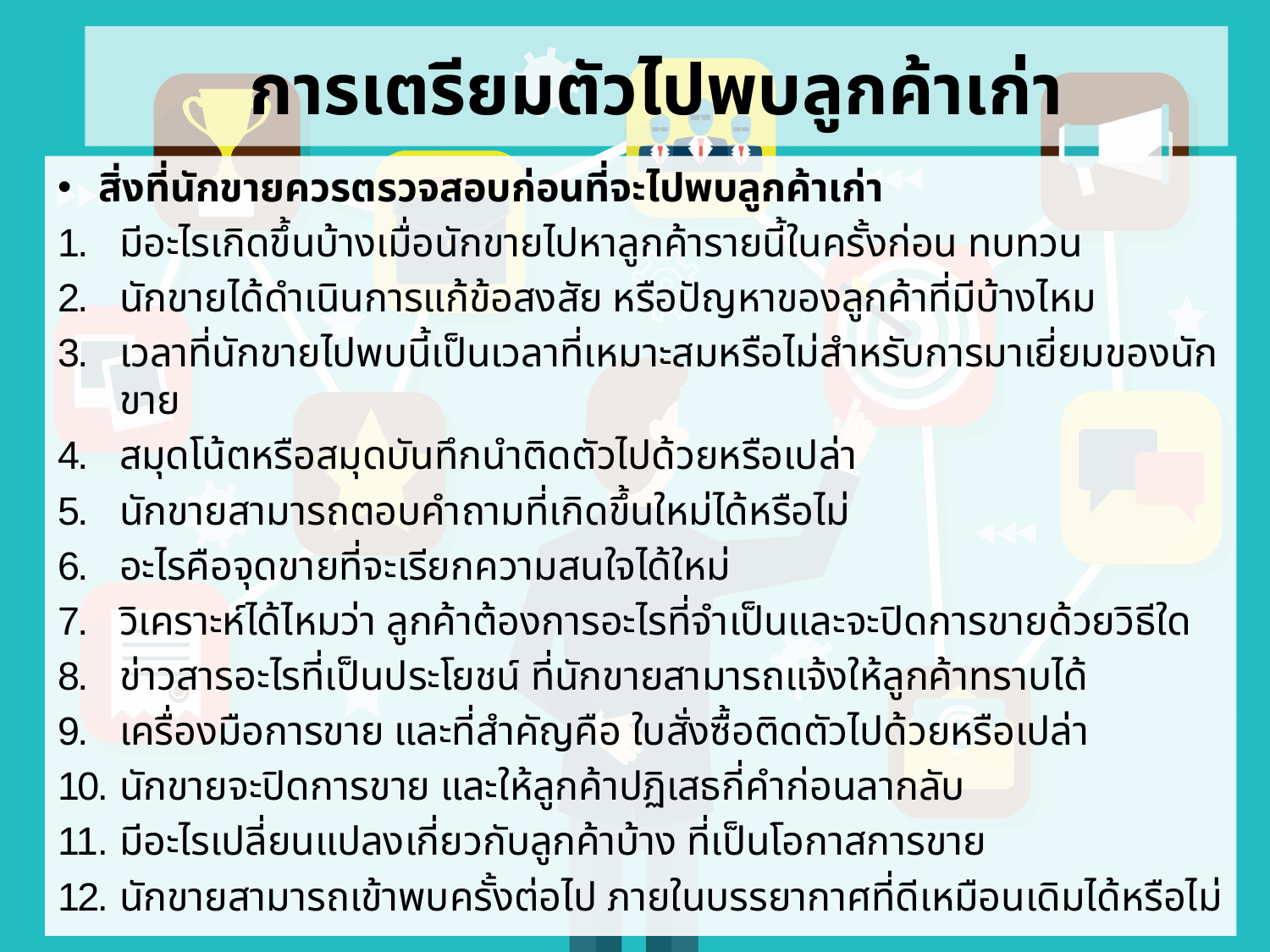

# การเตรียมตัวไปพบลูกค้าเก่า
สิ่งที่นักขายควรตรวจสอบก่อนที่จะไปพบลูกค้าเก่า
มีอะไรเกิดขึ้นบ้างเมื่อนักขายไปหาลูกค้ารายนี้ในครั้งก่อน ทบทวน
นักขายได้ดำเนินการแก้ข้อสงสัย หรือปัญหาของลูกค้าที่มีบ้างไหม
เวลาที่นักขายไปพบนี้เป็นเวลาที่เหมาะสมหรือไม่สำหรับการมาเยี่ยมของนักขาย
สมุดโน้ตหรือสมุดบันทึกนำติดตัวไปด้วยหรือเปล่า
นักขายสามารถตอบคำถามที่เกิดขึ้นใหม่ได้หรือไม่
อะไรคือจุดขายที่จะเรียกความสนใจได้ใหม่
วิเคราะห์ได้ไหมว่า ลูกค้าต้องการอะไรที่จำเป็นและจะปิดการขายด้วยวิธีใด
ข่าวสารอะไรที่เป็นประโยชน์ ที่นักขายสามารถแจ้งให้ลูกค้าทราบได้
เครื่องมือการขาย และที่สำคัญคือ ใบสั่งซื้อติดตัวไปด้วยหรือเปล่า
นักขายจะปิดการขาย และให้ลูกค้าปฏิเสธกี่คำก่อนลากลับ
มีอะไรเปลี่ยนแปลงเกี่ยวกับลูกค้าบ้าง ที่เป็นโอกาสการขาย
นักขายสามารถเข้าพบครั้งต่อไป ภายในบรรยากาศที่ดีเหมือนเดิมได้หรือไม่